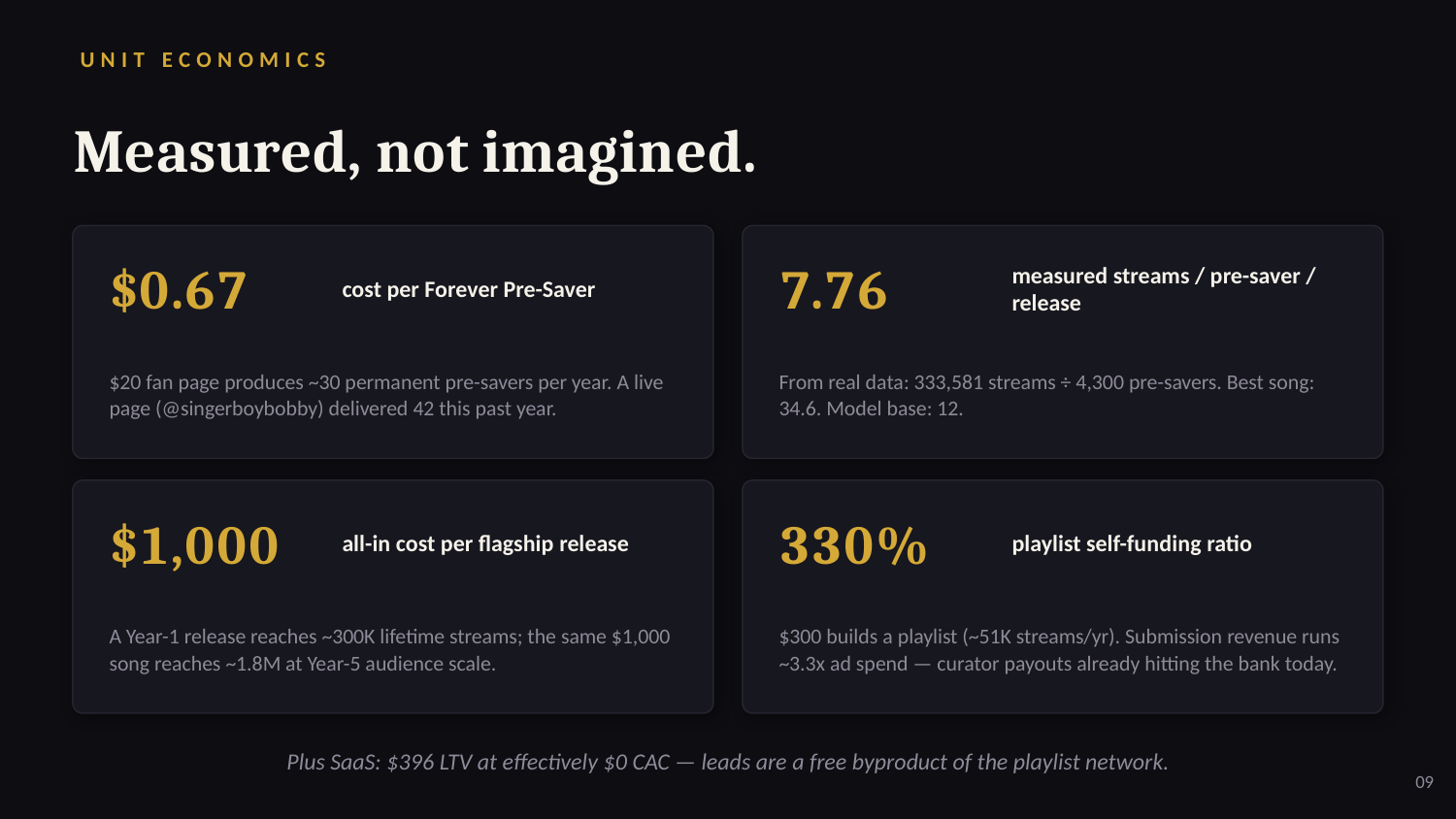

UNIT ECONOMICS
Measured, not imagined.

$0.67
7.76
cost per Forever Pre-Saver
measured streams / pre-saver / release
$20 fan page produces ~30 permanent pre-savers per year. A live page (@singerboybobby) delivered 42 this past year.
From real data: 333,581 streams ÷ 4,300 pre-savers. Best song: 34.6. Model base: 12.

$1,000
330%
all-in cost per flagship release
playlist self-funding ratio
A Year-1 release reaches ~300K lifetime streams; the same $1,000 song reaches ~1.8M at Year-5 audience scale.
$300 builds a playlist (~51K streams/yr). Submission revenue runs ~3.3x ad spend — curator payouts already hitting the bank today.
Plus SaaS: $396 LTV at effectively $0 CAC — leads are a free byproduct of the playlist network.
09